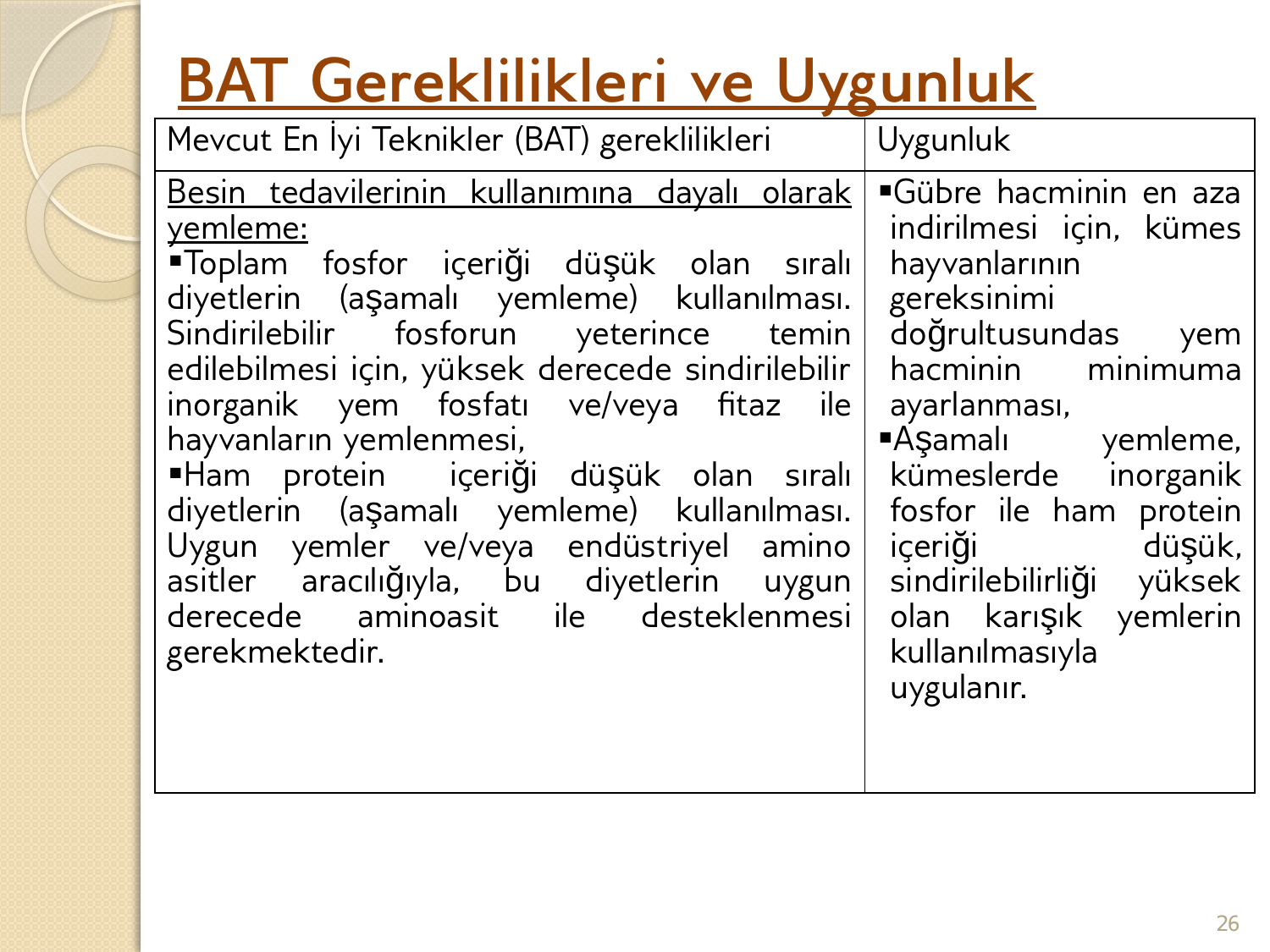

# BAT Gereklilikleri ve Uygunluk
| Mevcut En İyi Teknikler (BAT) gereklilikleri | Uygunluk |
| --- | --- |
| Besin tedavilerinin kullanımına dayalı olarak yemleme: Toplam fosfor içeriği düşük olan sıralı diyetlerin (aşamalı yemleme) kullanılması. Sindirilebilir fosforun yeterince temin edilebilmesi için, yüksek derecede sindirilebilir inorganik yem fosfatı ve/veya fitaz ile hayvanların yemlenmesi, Ham protein içeriği düşük olan sıralı diyetlerin (aşamalı yemleme) kullanılması. Uygun yemler ve/veya endüstriyel amino asitler aracılığıyla, bu diyetlerin uygun derecede aminoasit ile desteklenmesi gerekmektedir. | Gübre hacminin en aza indirilmesi için, kümes hayvanlarının gereksinimi doğrultusundas yem hacminin minimuma ayarlanması, Aşamalı yemleme, kümeslerde inorganik fosfor ile ham protein içeriği düşük, sindirilebilirliği yüksek olan karışık yemlerin kullanılmasıyla uygulanır. |
26